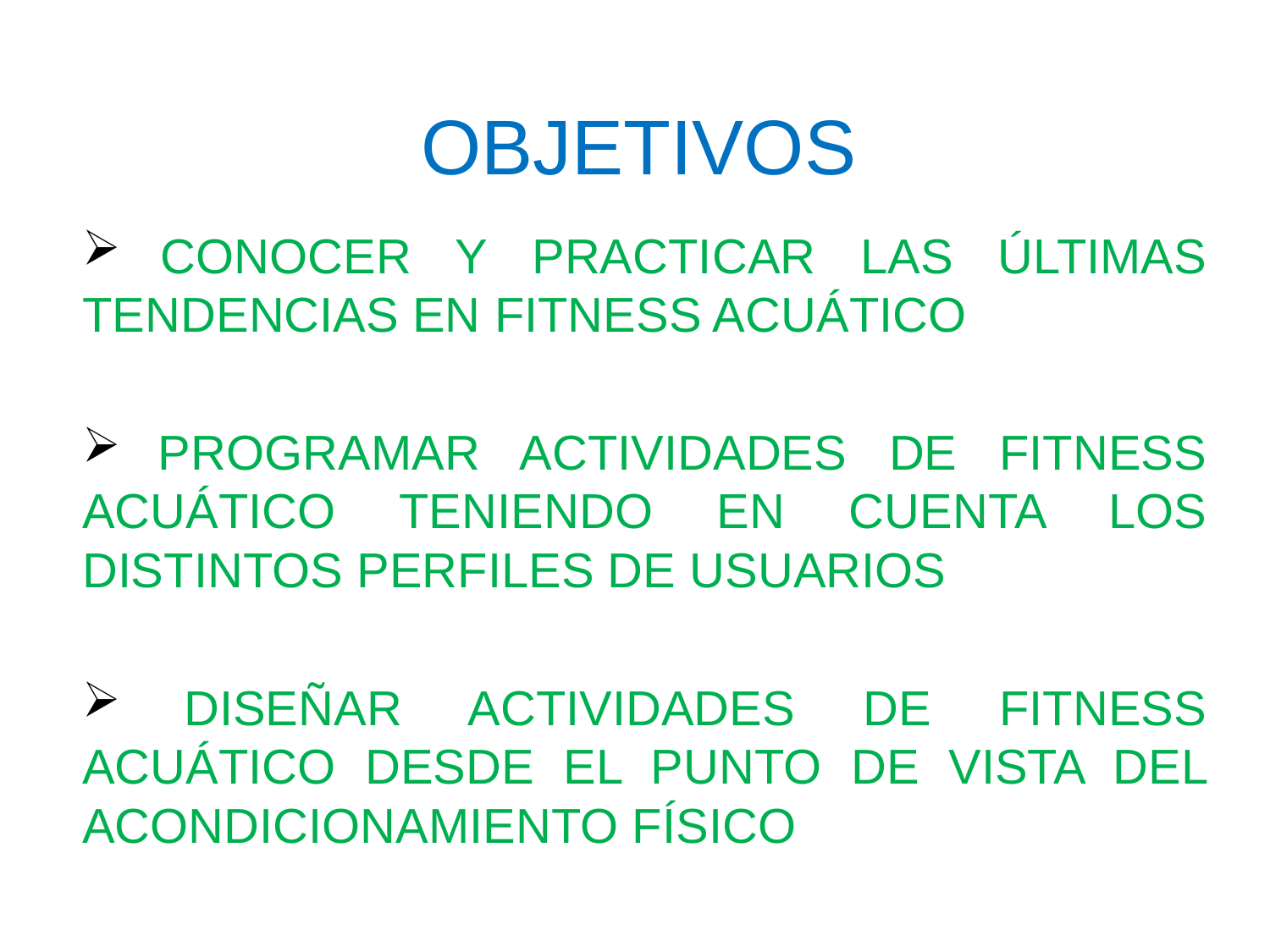

# OBJETIVOS
 CONOCER Y PRACTICAR LAS ÚLTIMAS TENDENCIAS EN FITNESS ACUÁTICO

 PROGRAMAR ACTIVIDADES DE FITNESS ACUÁTICO TENIENDO EN CUENTA LOS DISTINTOS PERFILES DE USUARIOS

 DISEÑAR ACTIVIDADES DE FITNESS ACUÁTICO DESDE EL PUNTO DE VISTA DEL ACONDICIONAMIENTO FÍSICO